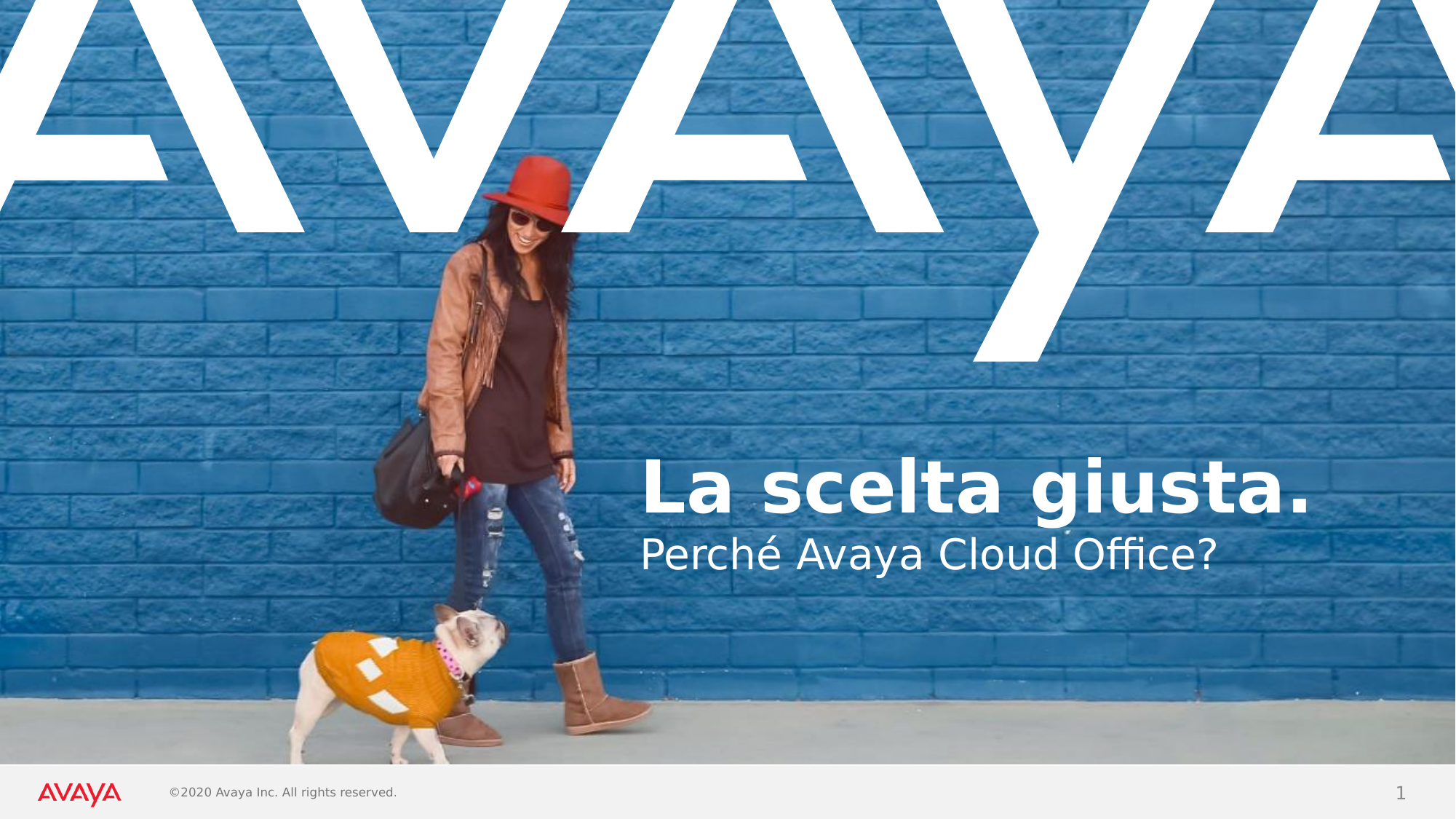

# La scelta giusta.
Perché Avaya Cloud Office?